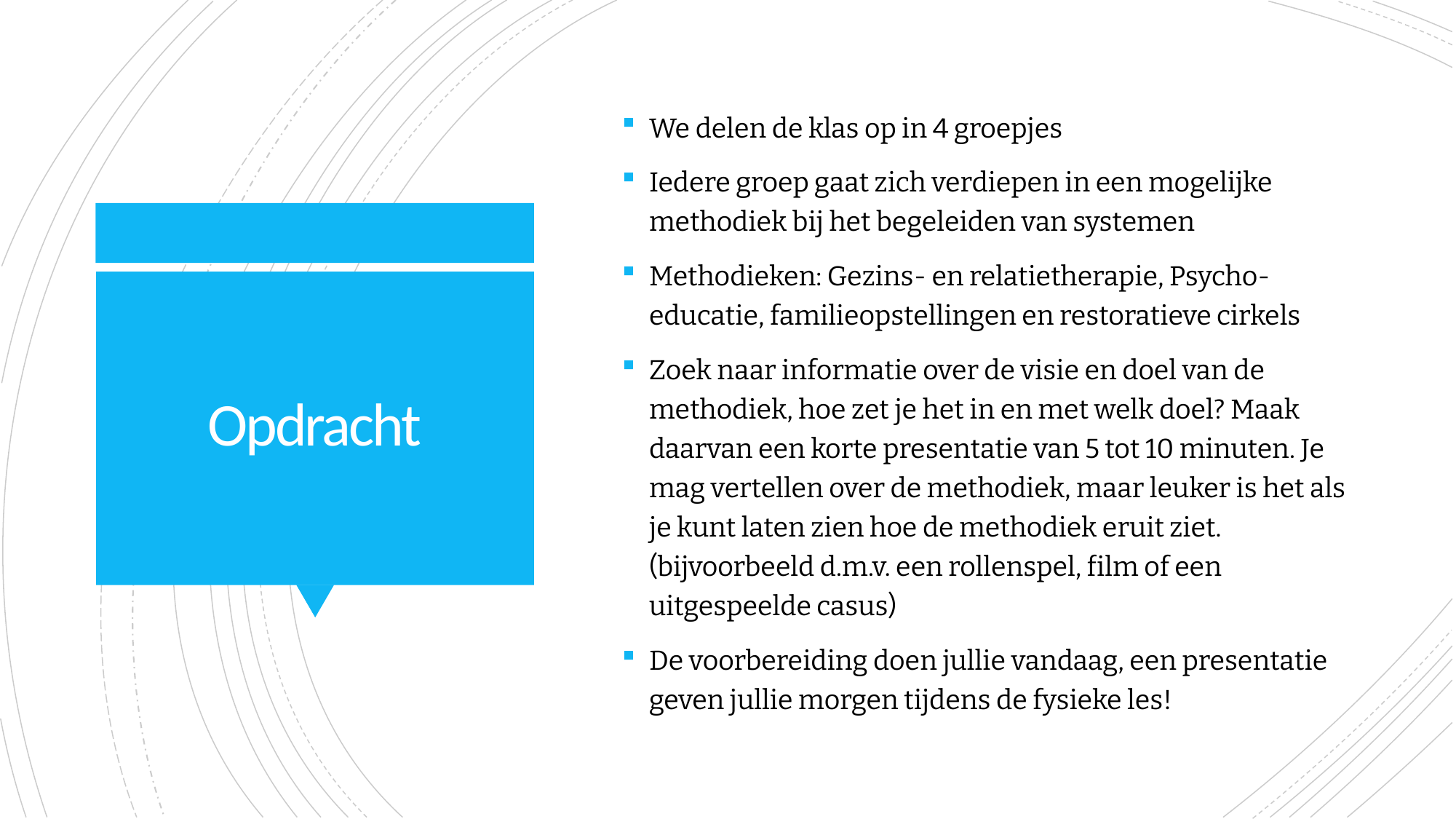

We delen de klas op in 4 groepjes
Iedere groep gaat zich verdiepen in een mogelijke methodiek bij het begeleiden van systemen
Methodieken: Gezins- en relatietherapie, Psycho-educatie, familieopstellingen en restoratieve cirkels
Zoek naar informatie over de visie en doel van de methodiek, hoe zet je het in en met welk doel? Maak daarvan een korte presentatie van 5 tot 10 minuten. Je mag vertellen over de methodiek, maar leuker is het als je kunt laten zien hoe de methodiek eruit ziet. (bijvoorbeeld d.m.v. een rollenspel, film of een uitgespeelde casus)
De voorbereiding doen jullie vandaag, een presentatie geven jullie morgen tijdens de fysieke les!
# Opdracht